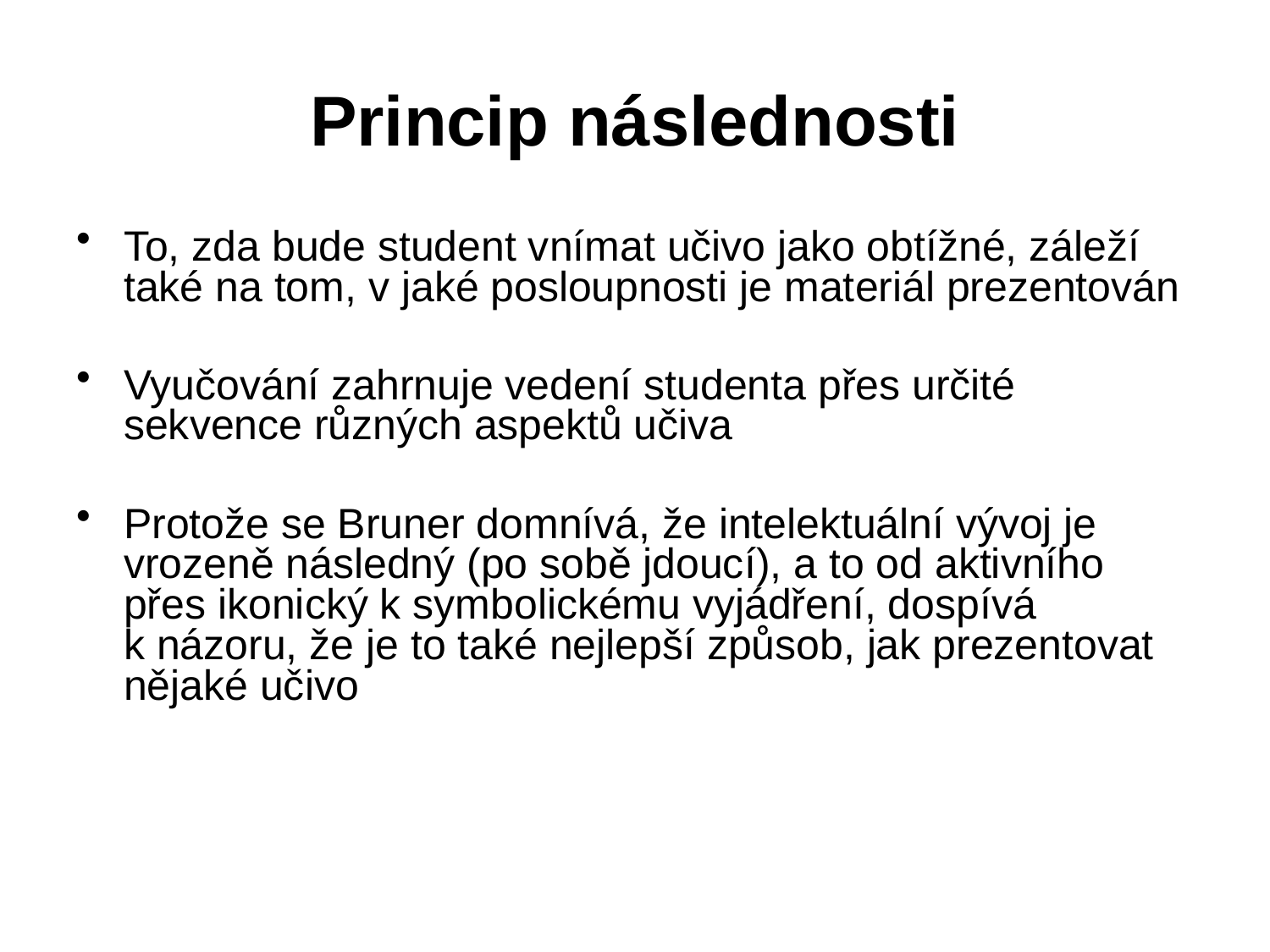

# Princip následnosti
To, zda bude student vnímat učivo jako obtížné, záleží také na tom, v jaké posloupnosti je materiál prezentován

Vyučování zahrnuje vedení studenta přes určité sekvence různých aspektů učiva

Protože se Bruner domnívá, že intelektuální vývoj je vrozeně následný (po sobě jdoucí), a to od aktivního přes ikonický k symbolickému vyjádření, dospívá k názoru, že je to také nejlepší způsob, jak prezentovat nějaké učivo